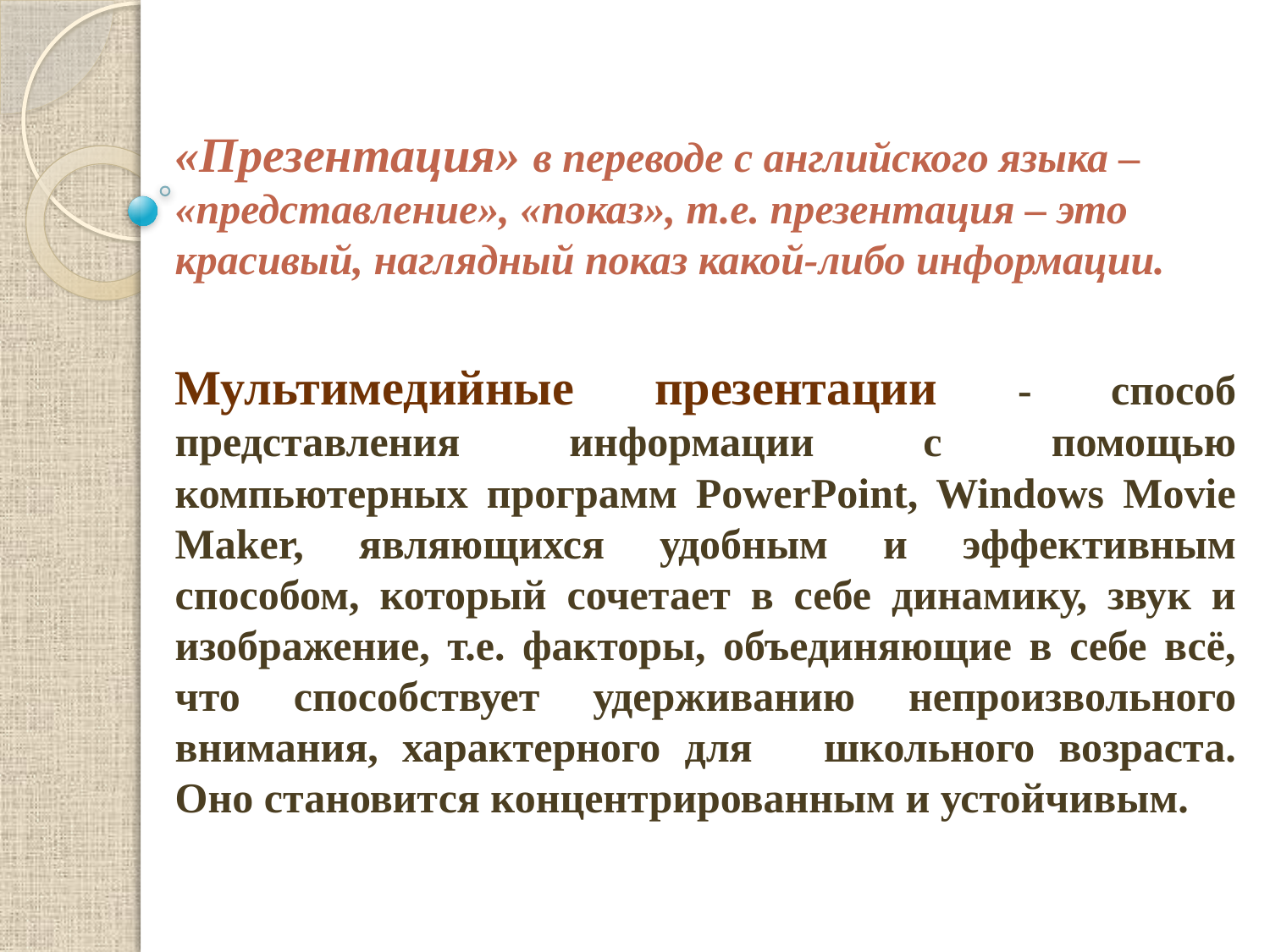

«Презентация» в переводе с английского языка – «представление», «показ», т.е. презентация – это красивый, наглядный показ какой-либо информации.

Мультимедийные презентации - способ представления информации с помощью компьютерных программ PowerPoint, Windows Movie Maker, являющихся удобным и эффективным способом, который сочетает в себе динамику, звук и изображение, т.е. факторы, объединяющие в себе всё, что способствует удерживанию непроизвольного внимания, характерного для   школьного возраста. Оно становится концентрированным и устойчивым.